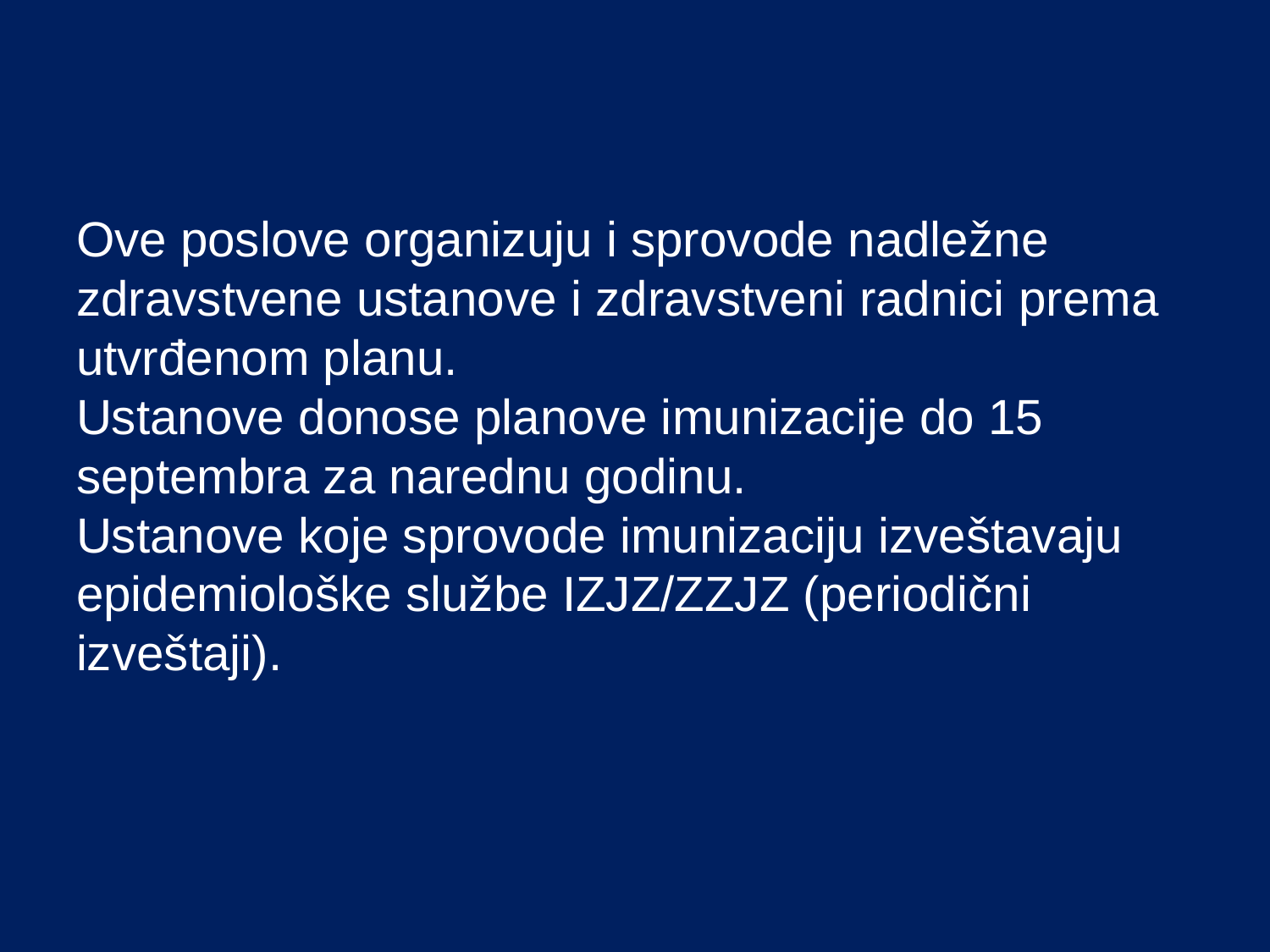

# Ove poslove organizuju i sprovode nadležne zdravstvene ustanove i zdravstveni radnici prema utvrđenom planu. Ustanove donose planove imunizacije do 15 septembra za narednu godinu. Ustanove koje sprovode imunizaciju izveštavaju epidemiološke službe IZJZ/ZZJZ (periodični izveštaji).